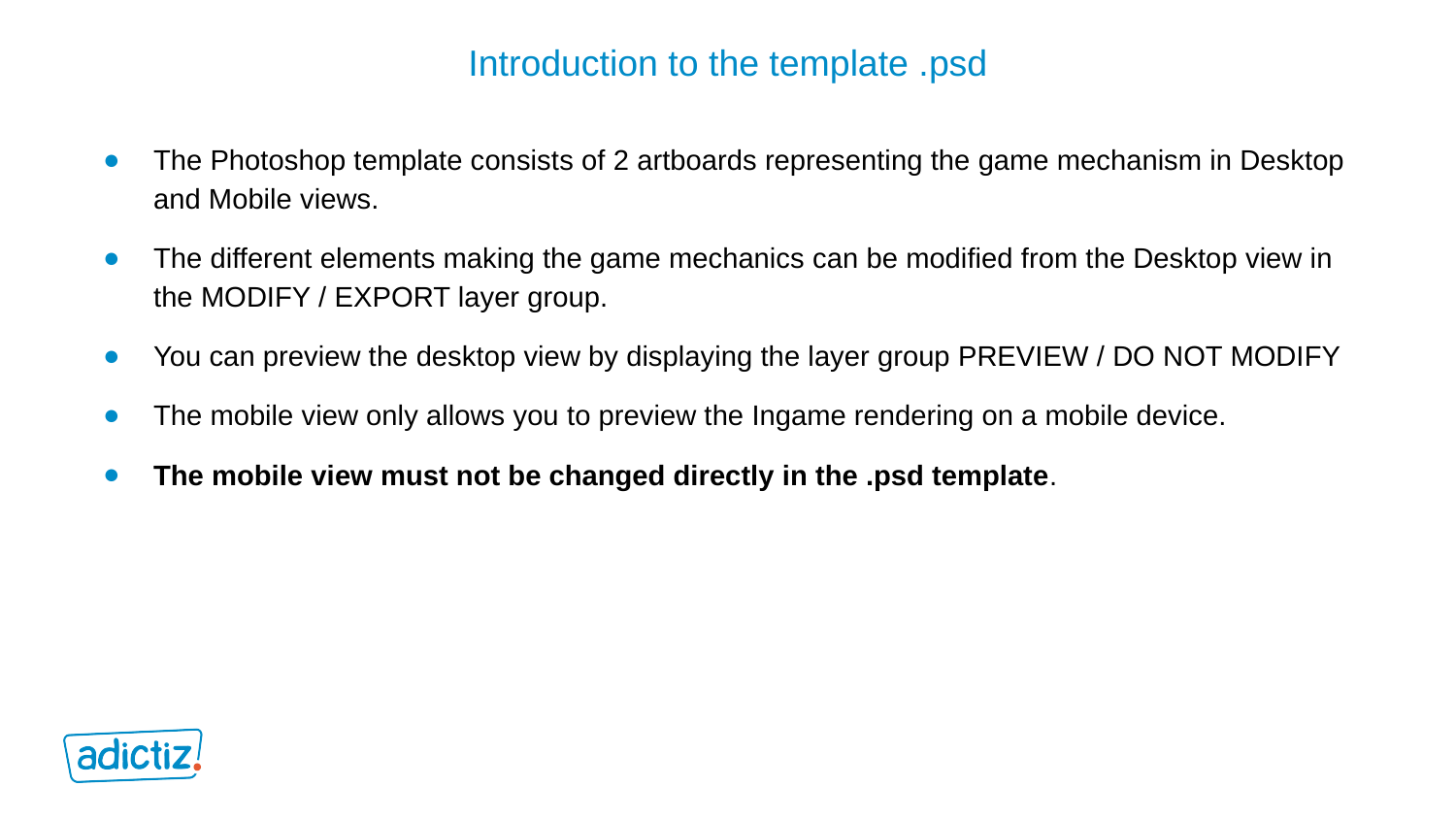

# Introduction to the template .psd
The Photoshop template consists of 2 artboards representing the game mechanism in Desktop and Mobile views.
The different elements making the game mechanics can be modified from the Desktop view in the MODIFY / EXPORT layer group.
You can preview the desktop view by displaying the layer group PREVIEW / DO NOT MODIFY
The mobile view only allows you to preview the Ingame rendering on a mobile device.
The mobile view must not be changed directly in the .psd template.